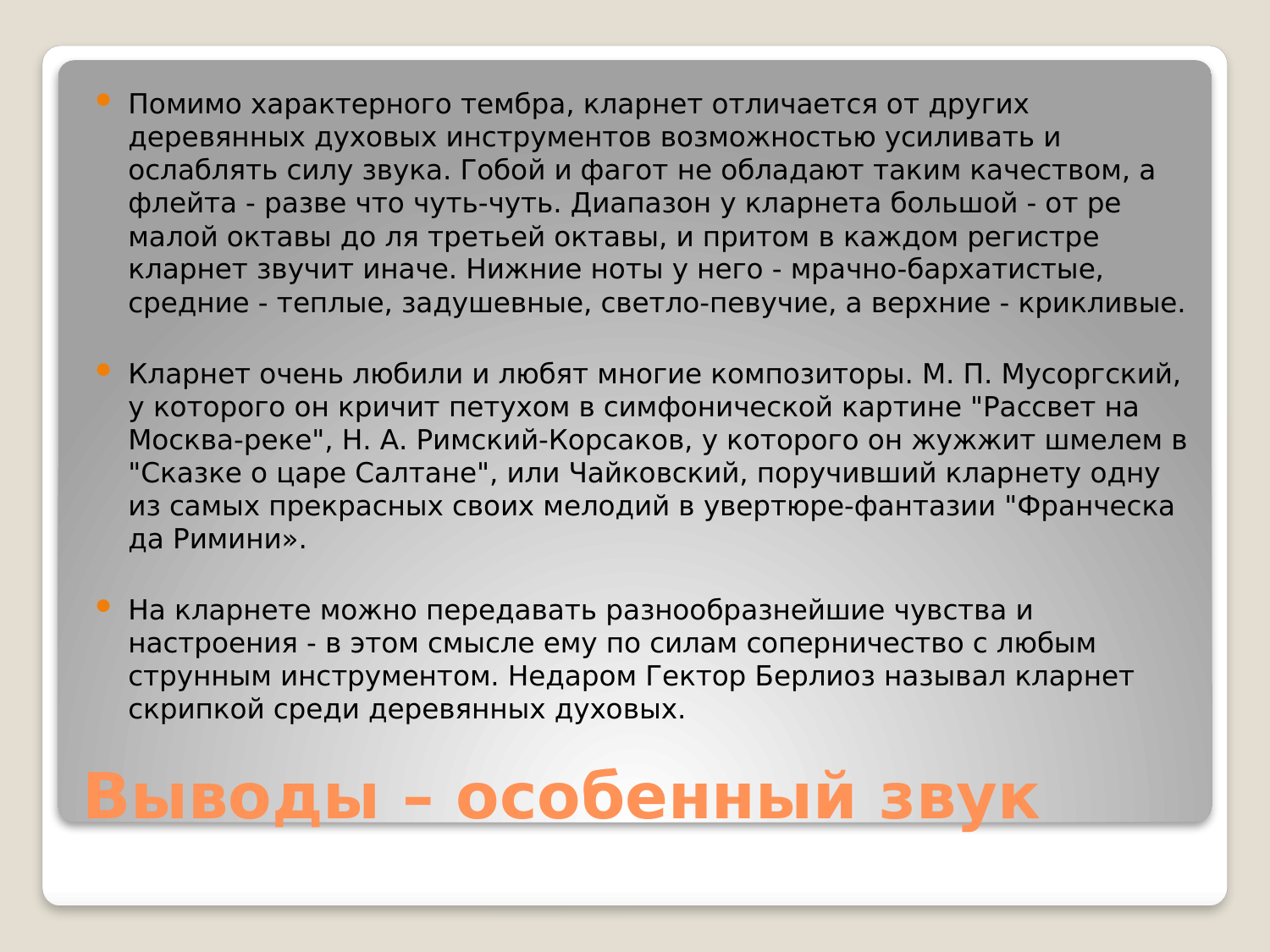

Помимо характерного тембра, кларнет отличается от других деревянных духовых инструментов возможностью усиливать и ослаблять силу звука. Гобой и фагот не обладают таким качеством, а флейта - разве что чуть-чуть. Диапазон у кларнета большой - от ре малой октавы до ля третьей октавы, и притом в каждом регистре кларнет звучит иначе. Нижние ноты у него - мрачно-бархатистые, средние - теплые, задушевные, светло-певучие, а верхние - крикливые.

Кларнет очень любили и любят многие композиторы. М. П. Мусоргский, у которого он кричит петухом в симфонической картине "Рассвет на Москва-реке", Н. А. Римский-Корсаков, у которого он жужжит шмелем в "Сказке о царе Салтане", или Чайковский, поручивший кларнету одну из самых прекрасных своих мелодий в увертюре-фантазии "Франческа да Римини».

На кларнете можно передавать разнообразнейшие чувства и настроения - в этом смысле ему по силам соперничество с любым струнным инструментом. Недаром Гектор Берлиоз называл кларнет скрипкой среди деревянных духовых.
# Выводы – особенный звук